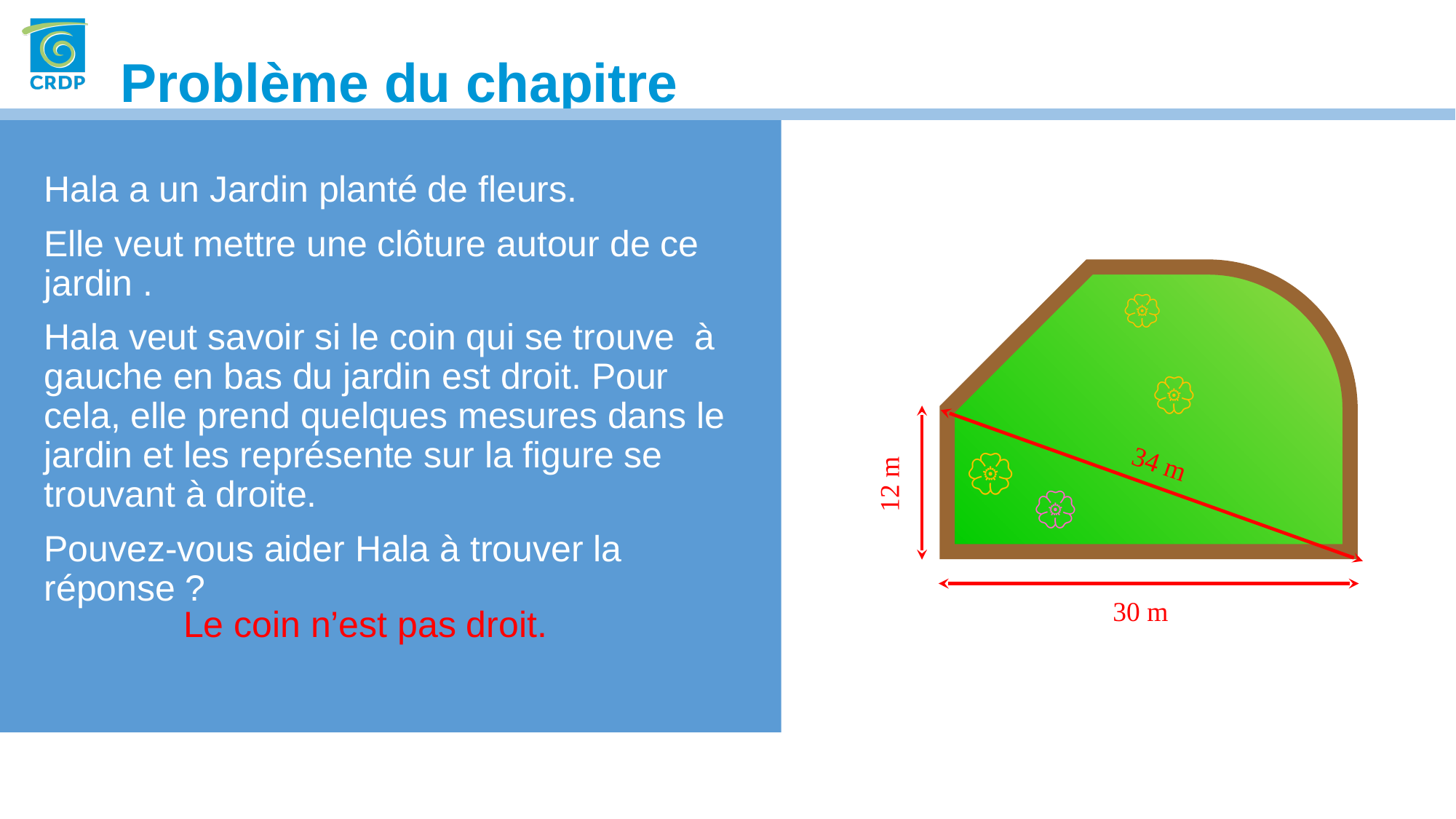

Problème du chapitre

Hala a un Jardin planté de fleurs.
Elle veut mettre une clôture autour de ce jardin .
Hala veut savoir si le coin qui se trouve  à gauche en bas du jardin est droit. Pour cela, elle prend quelques mesures dans le jardin et les représente sur la figure se trouvant à droite.
Pouvez-vous aider Hala à trouver la réponse ?

🏵
🏶
🏶
🏵
🏵
12 m
34 m
🏵
🏶
🏵
🏶
30 m
Le coin n’est pas droit.